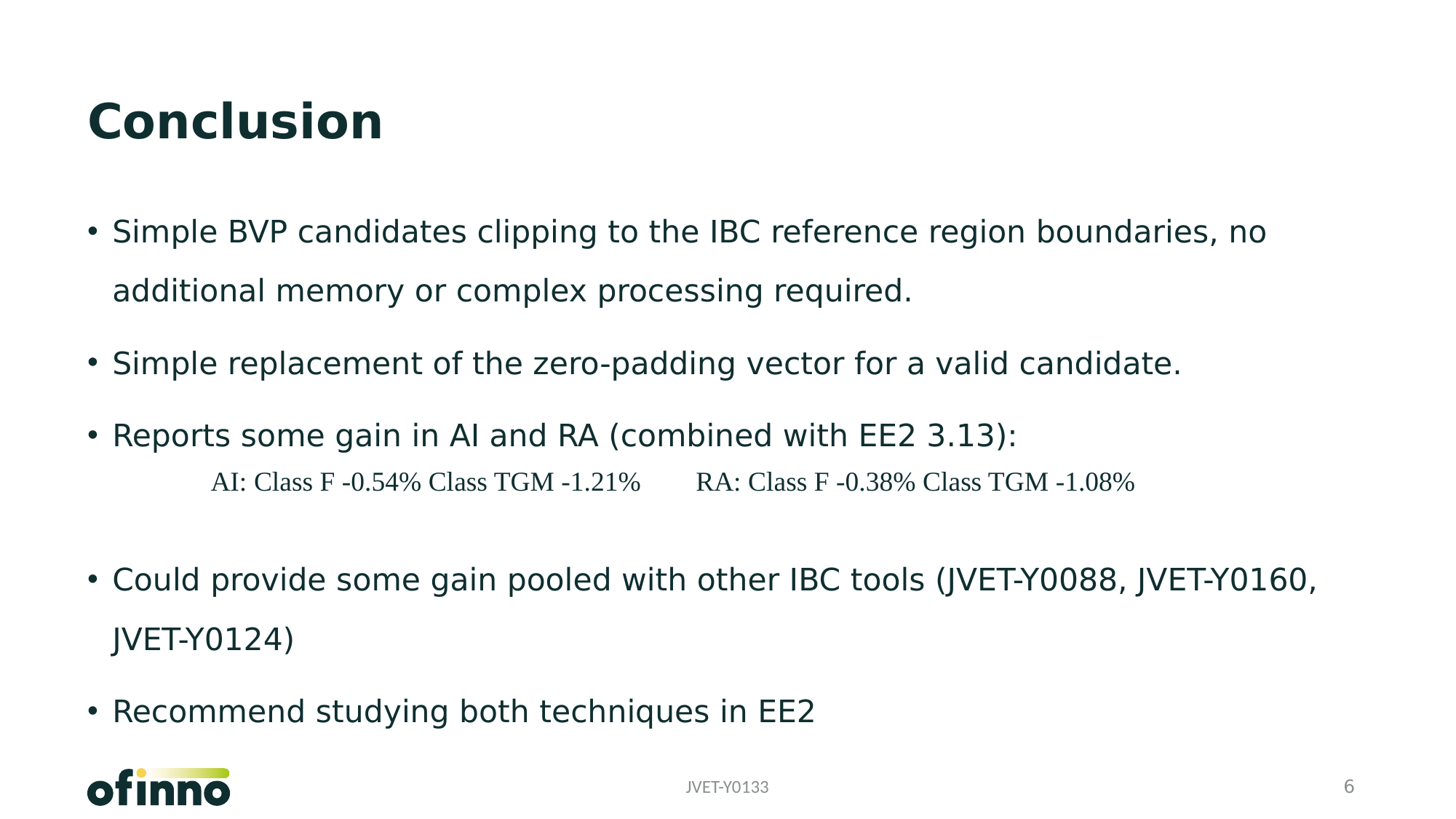

# Conclusion
Simple BVP candidates clipping to the IBC reference region boundaries, no additional memory or complex processing required.
Simple replacement of the zero-padding vector for a valid candidate.
Reports some gain in AI and RA (combined with EE2 3.13):

Could provide some gain pooled with other IBC tools (JVET-Y0088, JVET-Y0160, JVET-Y0124)
Recommend studying both techniques in EE2

| AI: Class F -0.54% Class TGM -1.21% | RA: Class F -0.38% Class TGM -1.08% |
| --- | --- |
JVET-Y0133
6